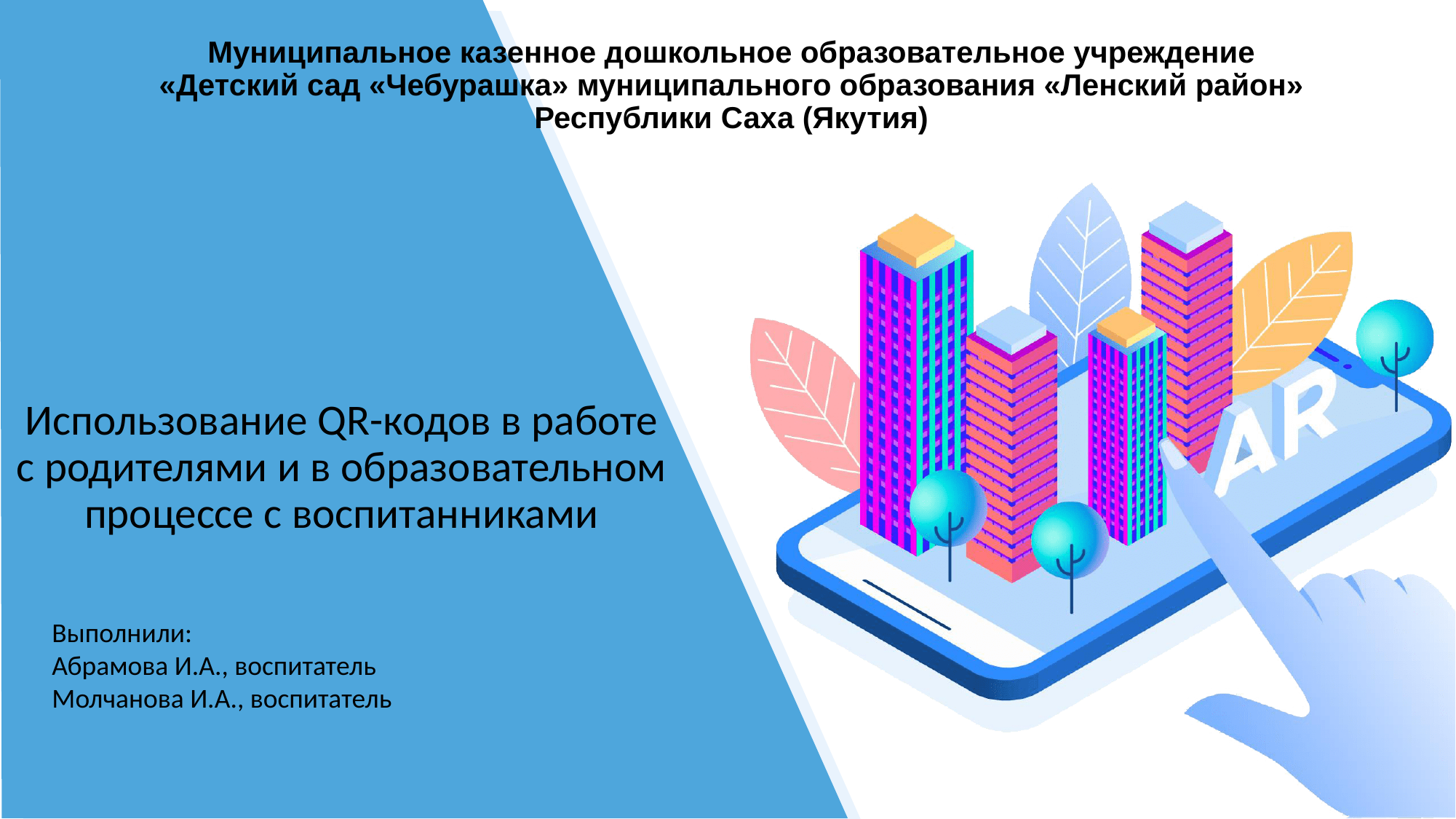

Муниципальное казенное дошкольное образовательное учреждение «Детский сад «Чебурашка» муниципального образования «Ленский район» Республики Саха (Якутия)
# Использование QR-кодов в работе с родителями и в образовательном процессе с воспитанниками
Выполнили:
Абрамова И.А., воспитатель
Молчанова И.А., воспитатель